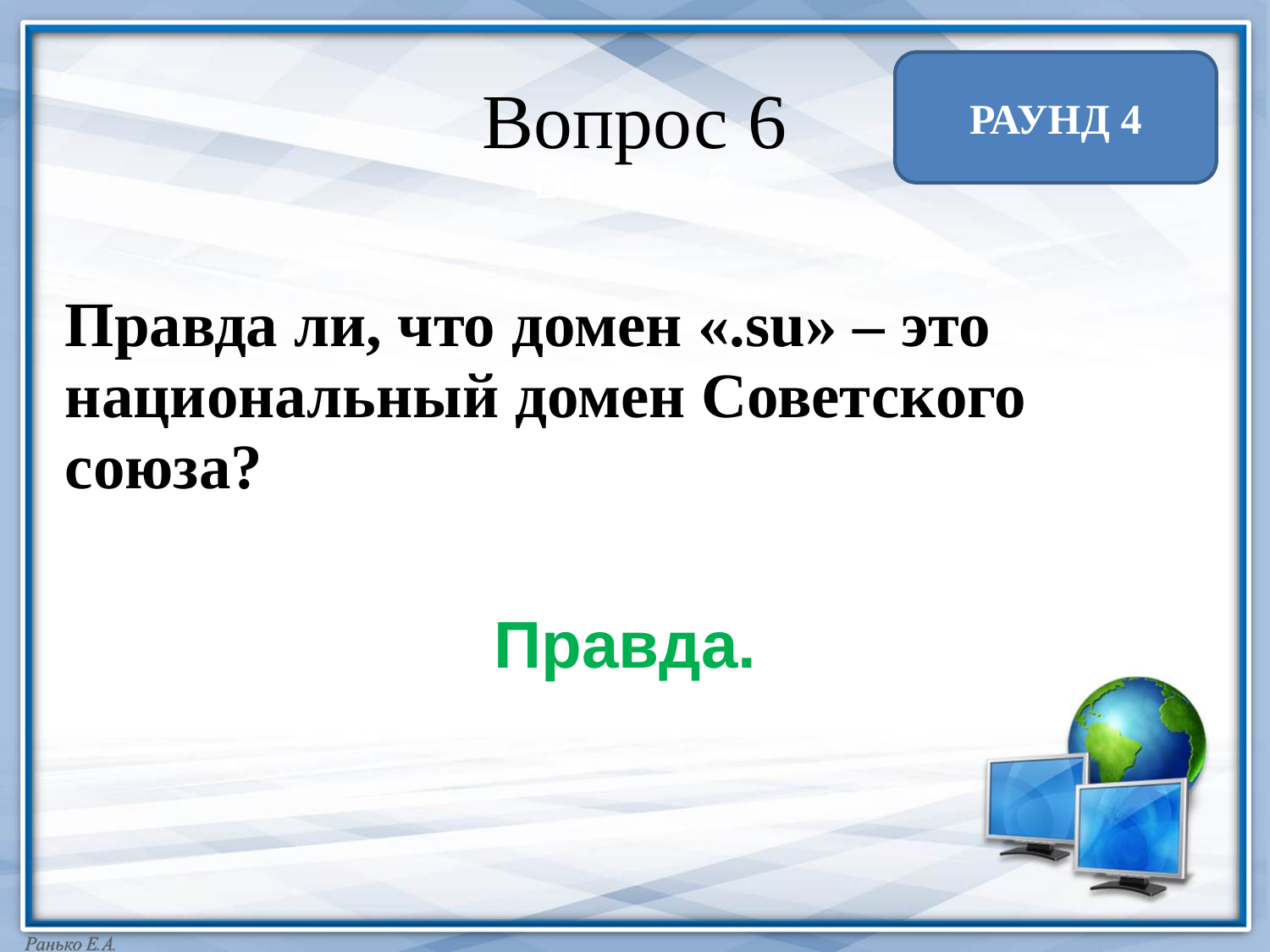

# Вопрос 6
РАУНД 4
Вопрос 6
Правда ли, что домен «.su» – это национальный домен Советского союза?

Правда.